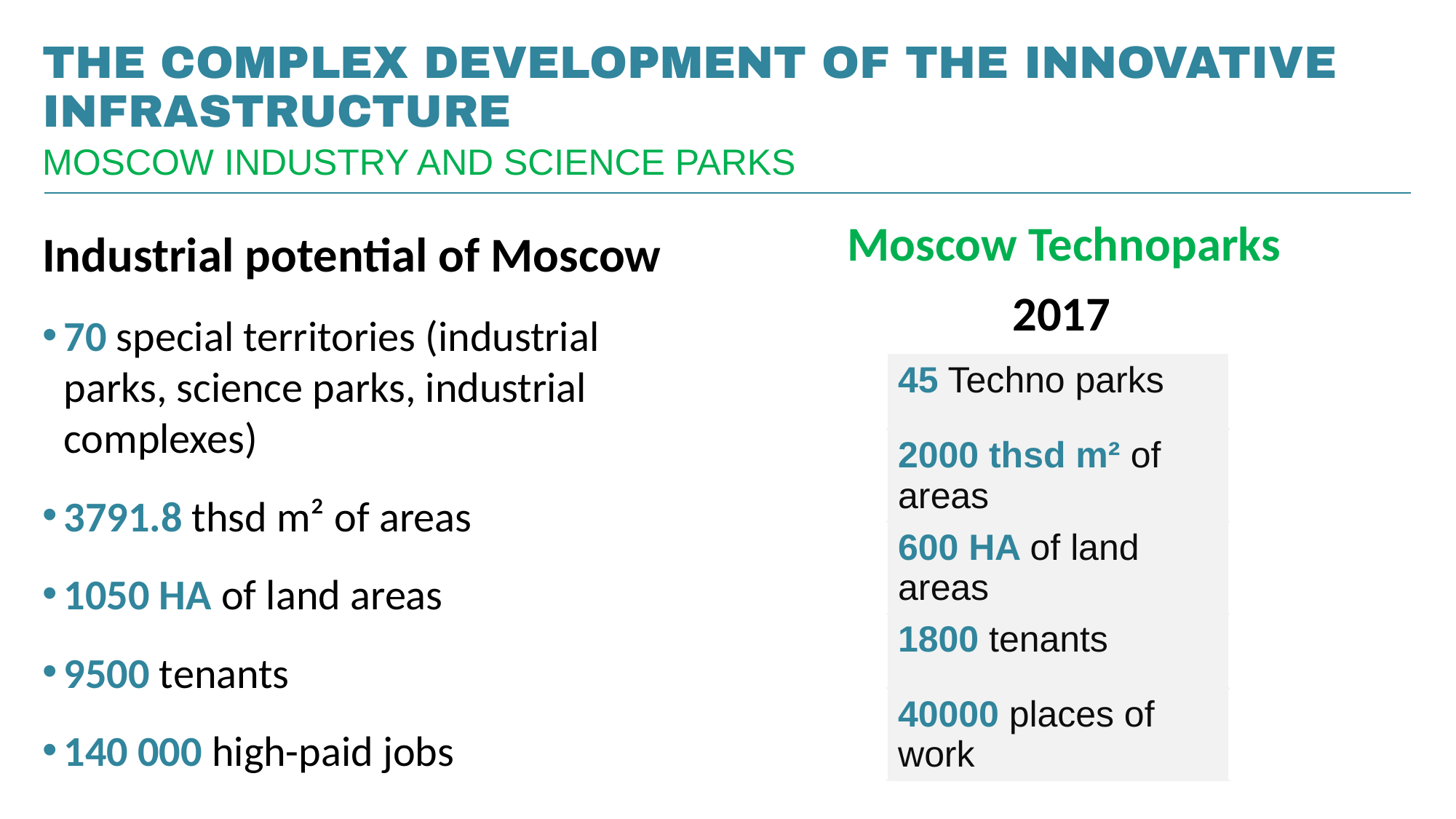

# THE COMPLEX DEVELOPMENT OF THE INNOVATIVE INFRASTRUCTURE
MOSCOW INDUSTRY AND SCIENCE PARKS
Moscow Technoparks
Industrial potential of Moscow
70 special territories (industrial parks, science parks, industrial complexes)
3791.8 thsd m² of areas
1050 HA of land areas
9500 tenants
140 000 high-paid jobs
2017
| 45 Techno parks |
| --- |
| 2000 thsd m² of areas |
| 600 HA of land areas |
| 1800 tenants |
| 40000 places of work |

2016
2017